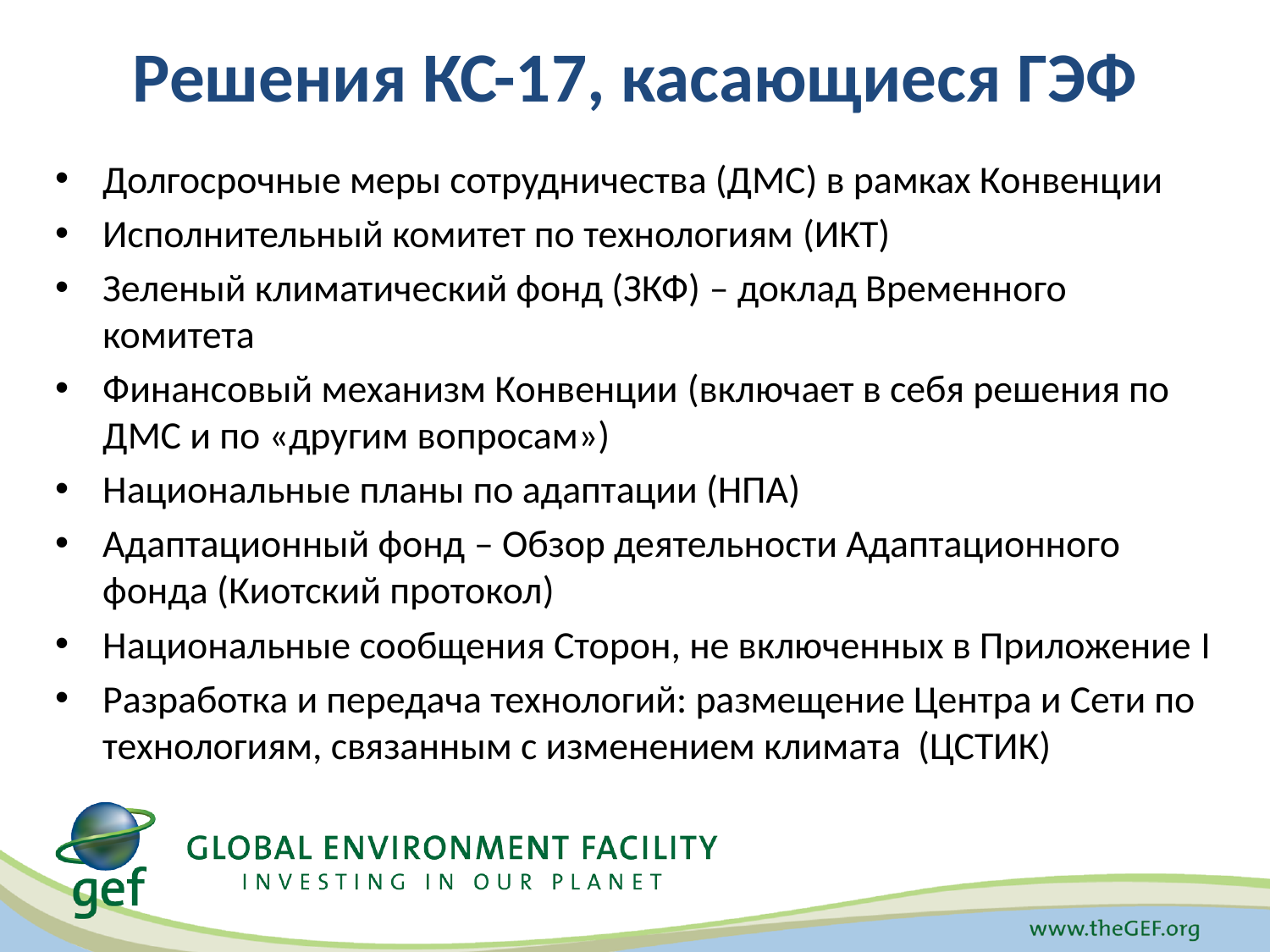

# Решения КС-17, касающиеся ГЭФ
Долгосрочные меры сотрудничества (ДМС) в рамках Конвенции
Исполнительный комитет по технологиям (ИКТ)
Зеленый климатический фонд (ЗКФ) – доклад Временного комитета
Финансовый механизм Конвенции (включает в себя решения по ДМС и по «другим вопросам»)
Национальные планы по адаптации (НПА)
Адаптационный фонд – Обзор деятельности Адаптационного фонда (Киотский протокол)
Национальные сообщения Сторон, не включенных в Приложение I
Разработка и передача технологий: размещение Центра и Сети по технологиям, связанным с изменением климата  (ЦСТИК)